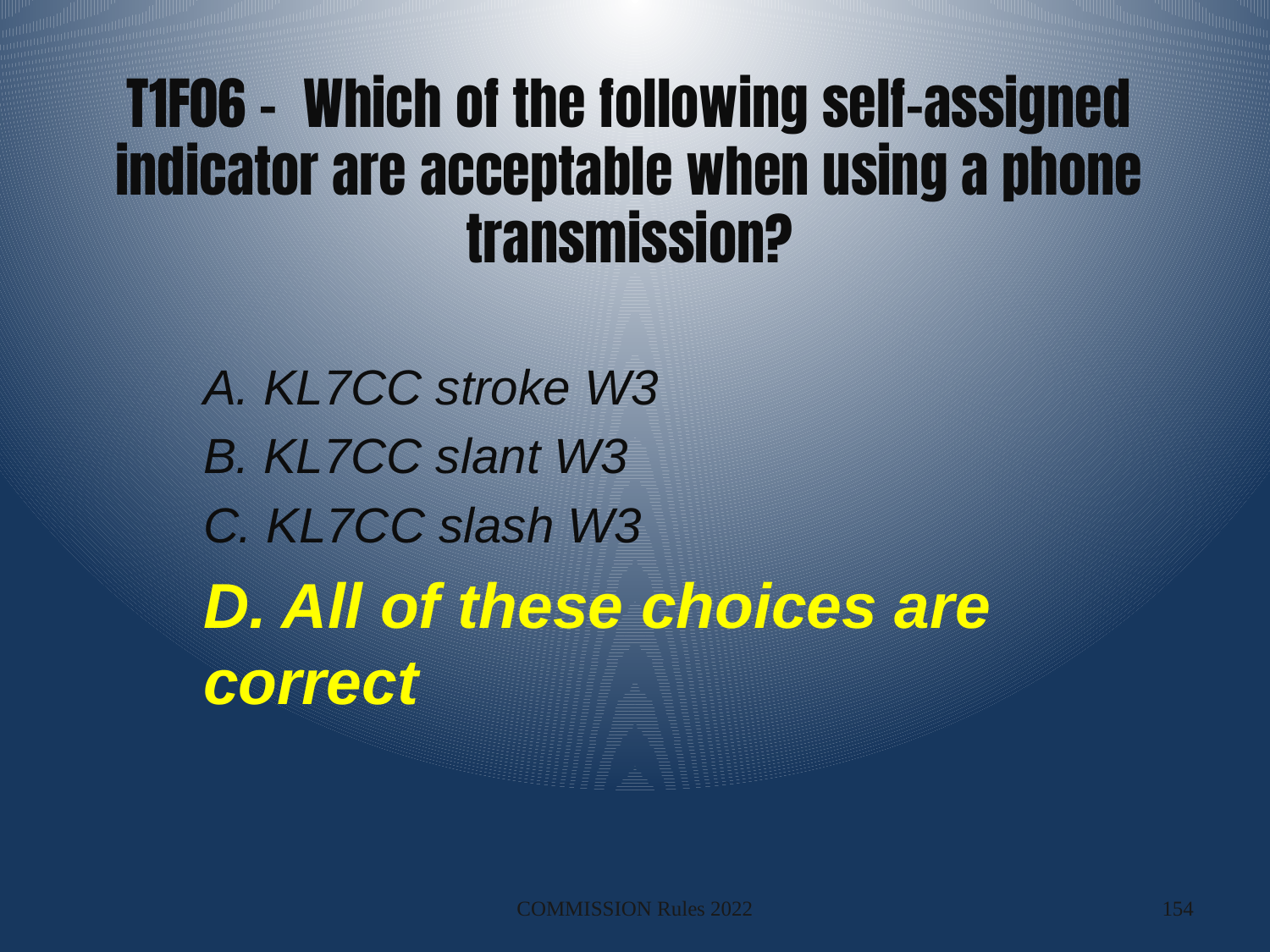

# T1F06 -  Which of the following self-assigned indicator are acceptable when using a phone transmission?
A. KL7CC stroke W3
B. KL7CC slant W3
C. KL7CC slash W3
D. All of these choices are correct

COMMISSION Rules 2022
154